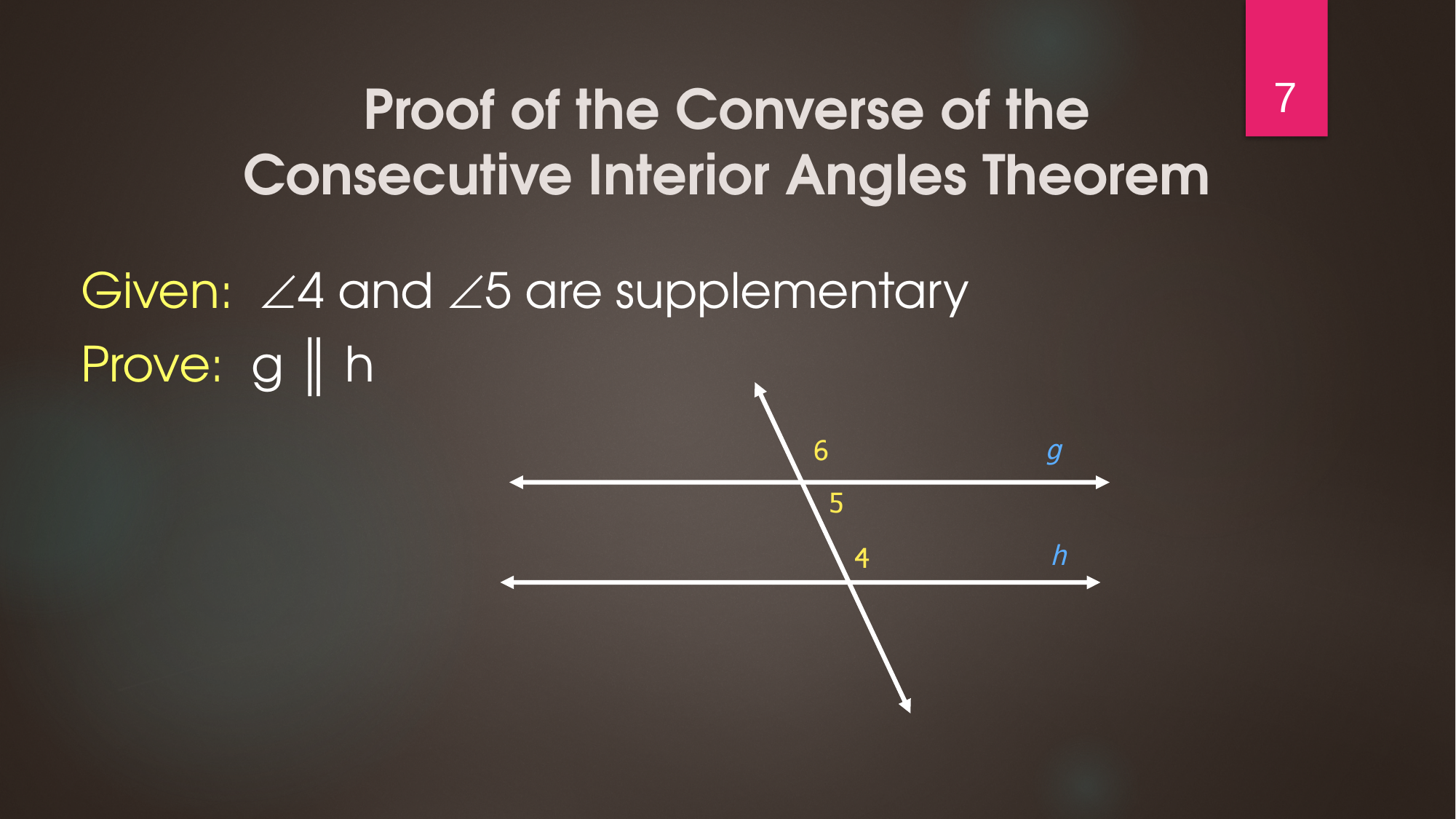

7
# Proof of the Converse of the Consecutive Interior Angles Theorem
Given:  ∠4 and ∠5 are supplementary
Prove:  g ║ h

g
6
5

h
4